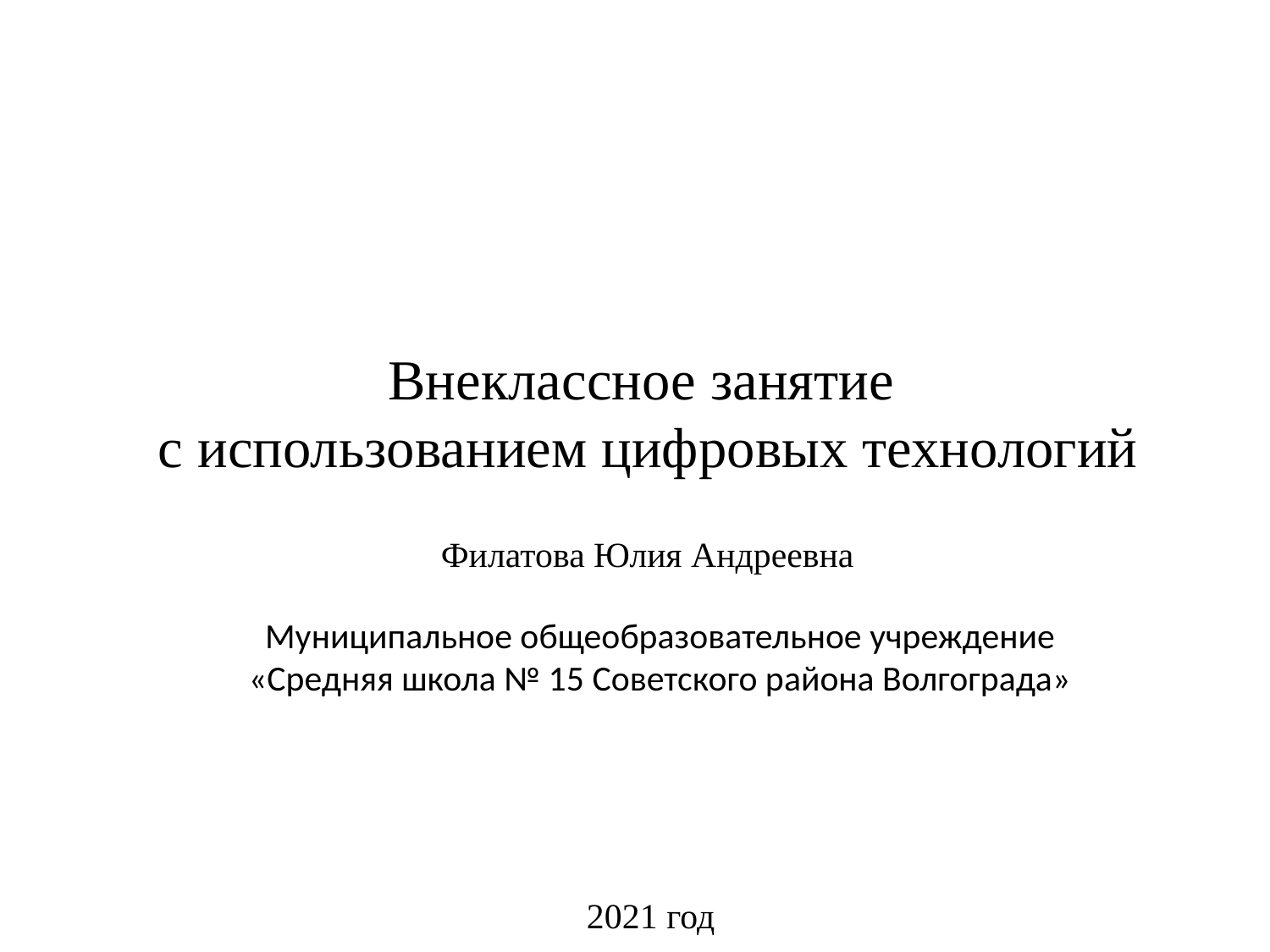

Внеклассное занятие
с использованием цифровых технологий
Филатова Юлия Андреевна
Муниципальное общеобразовательное учреждение
«Средняя школа № 15 Советского района Волгограда»
2021 год